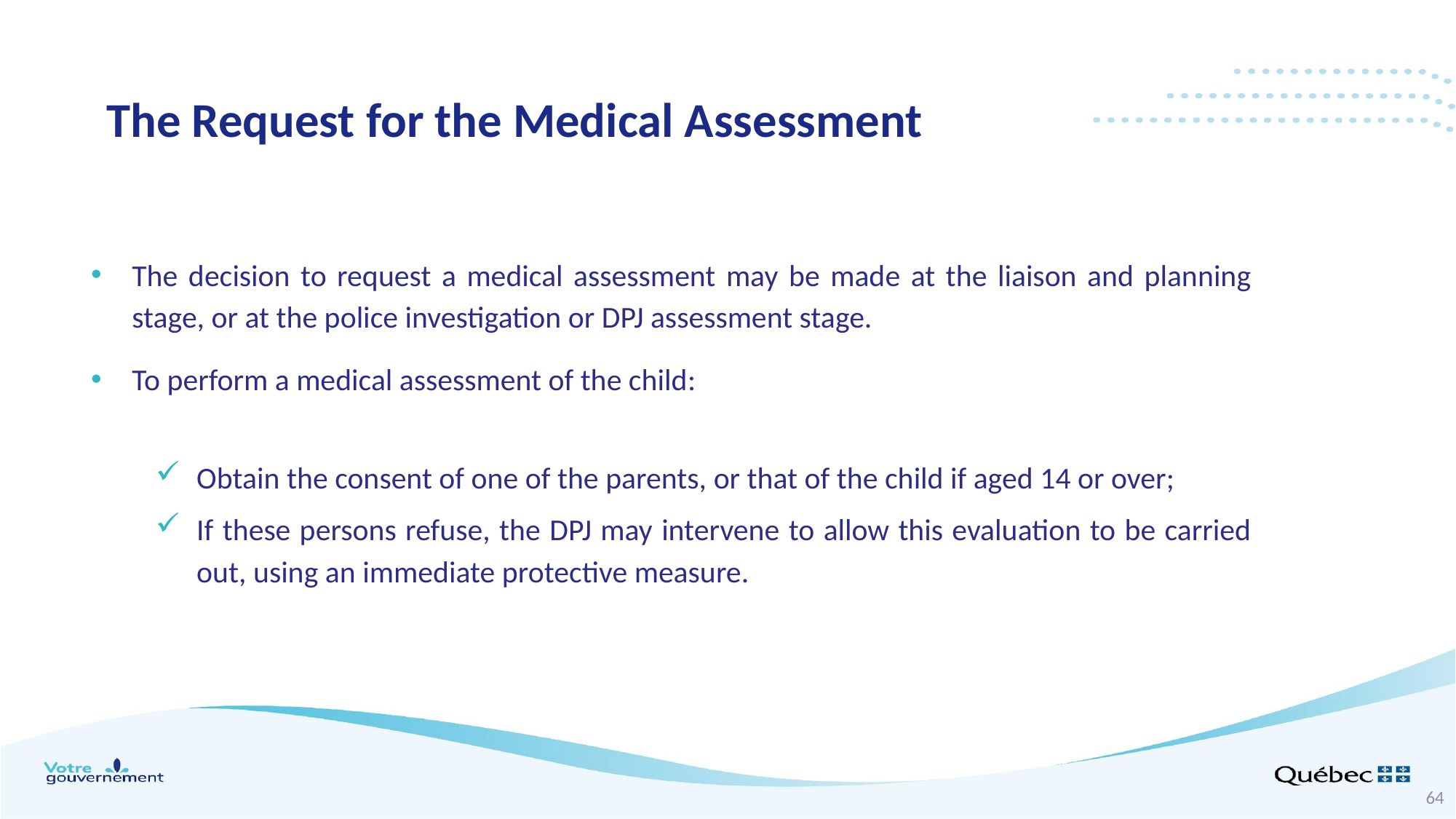

The Request for the Medical Assessment

The decision to request a medical assessment may be made at the liaison and planning stage, or at the police investigation or DPJ assessment stage.
To perform a medical assessment of the child:

Obtain the consent of one of the parents, or that of the child if aged 14 or over;
If these persons refuse, the DPJ may intervene to allow this evaluation to be carried out, using an immediate protective measure.
64